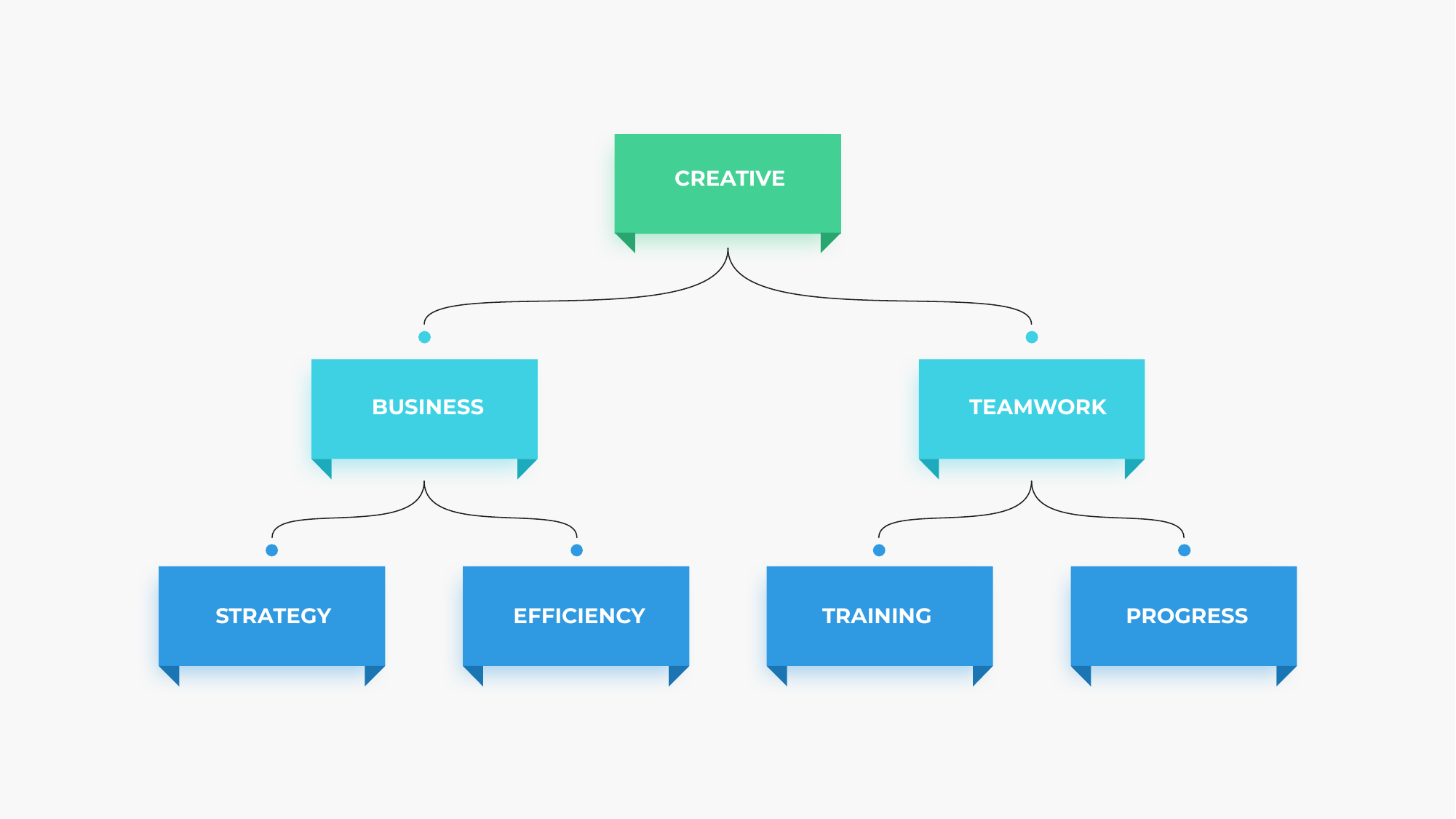

CREATIVE

BUSINESS
TEAMWORK

STRATEGY
EFFICIENCY
TRAINING
PROGRESS